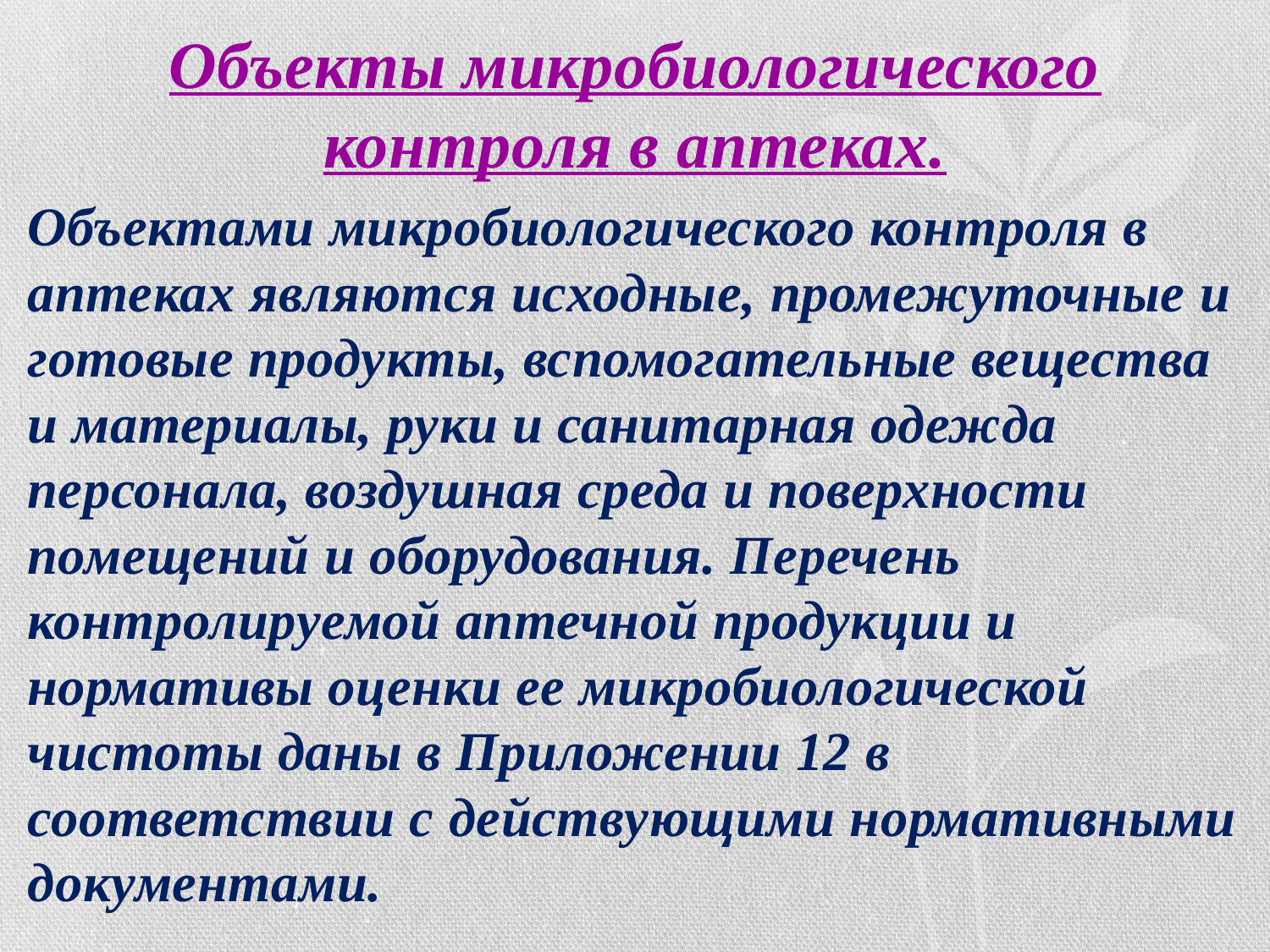

Объекты микробиологического контроля в аптеках.
Объектами микробиологического контроля в аптеках являются исходные, промежуточные и готовые продукты, вспомогательные вещества и материалы, руки и санитарная одежда персонала, воздушная среда и поверхности помещений и оборудования. Перечень контролируемой аптечной продукции и нормативы оценки ее микробиологической чистоты даны в Приложении 12 в соответствии с действующими нормативными документами.